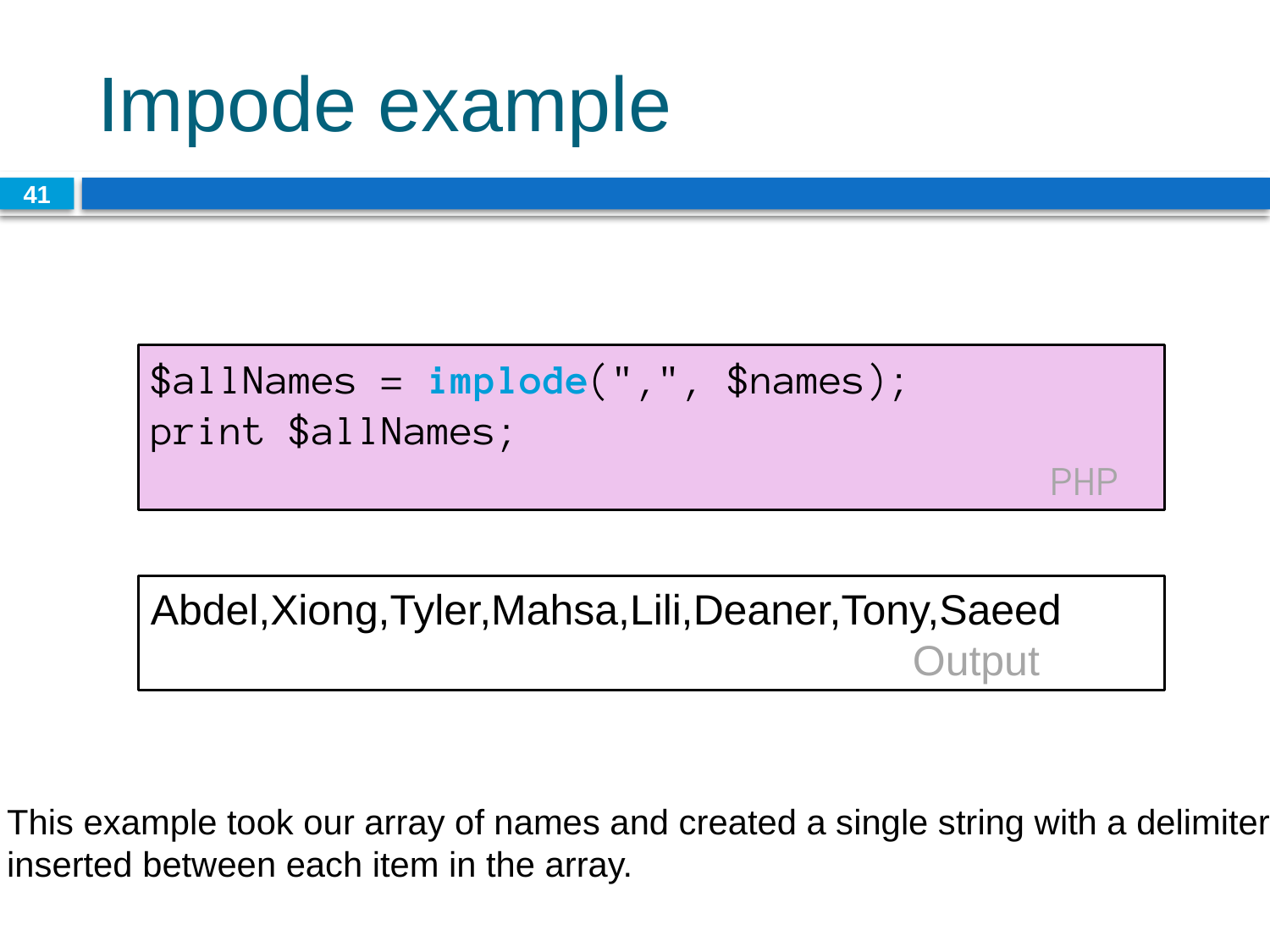

# Impode example
41
$allNames = implode(",", $names);
print $allNames;
 						      PHP
Abdel,Xiong,Tyler,Mahsa,Lili,Deaner,Tony,Saeed
						Output
This example took our array of names and created a single string with a delimiter
inserted between each item in the array.